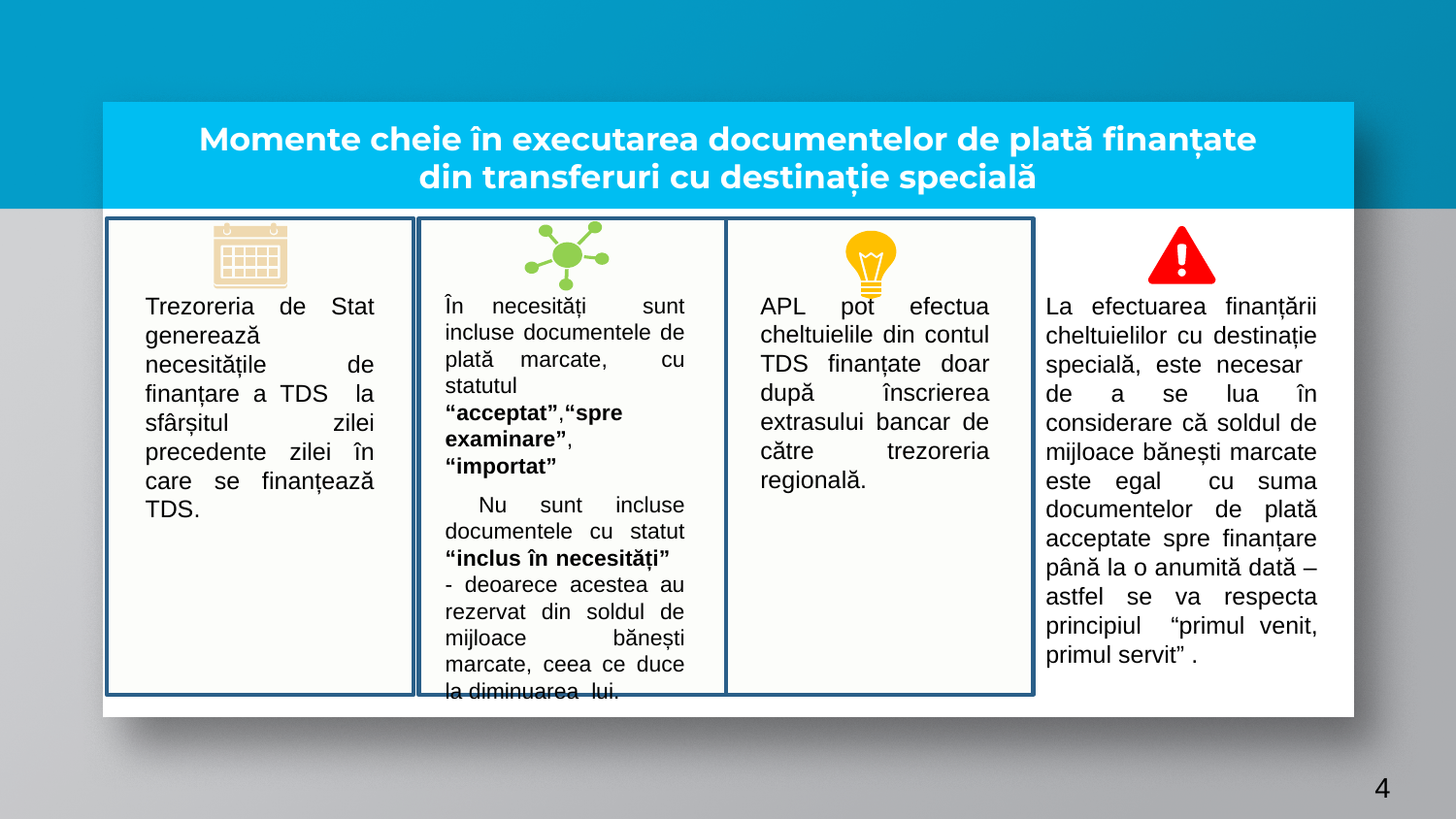

# Momente cheie în executarea documentelor de plată finanțate din transferuri cu destinație specială

APL pot efectua cheltuielile din contul TDS finanțate doar după înscrierea extrasului bancar de către trezoreria regională.

În necesități  sunt incluse documentele de plată marcate,  cu statutul “acceptat”,“spre examinare”, “importat”
 Nu sunt incluse documentele cu statut “inclus în necesități”   - deoarece acestea au rezervat din soldul de mijloace bănești marcate, ceea ce duce la diminuarea  lui.

Trezoreria de Stat generează necesitățile de finanțare a TDS  la sfârșitul zilei precedente zilei în care se finanțează TDS.

La efectuarea finanțării cheltuielilor cu destinație specială, este necesar  de a se lua în considerare că soldul de mijloace bănești marcate este egal  cu suma documentelor de plată acceptate spre finanțare până la o anumită dată – astfel se va respecta principiul  “primul venit, primul servit” .
4